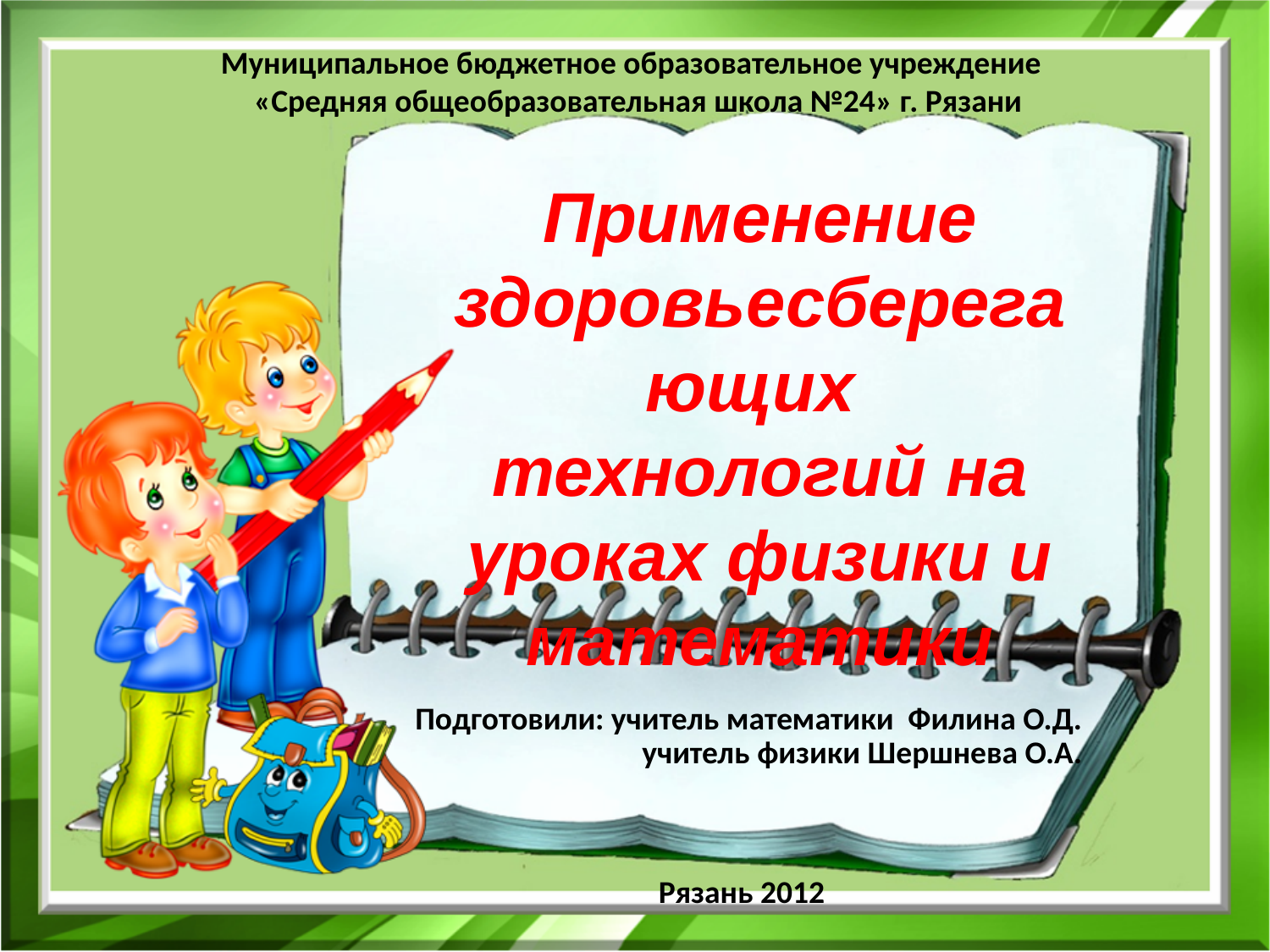

Муниципальное бюджетное образовательное учреждение
 «Средняя общеобразовательная школа №24» г. Рязани
Применение здоровьесберегающих  технологий на уроках физики и математики
Подготовили: учитель математики  Филина О.Д.
учитель физики Шершнева О.А.
Рязань 2012